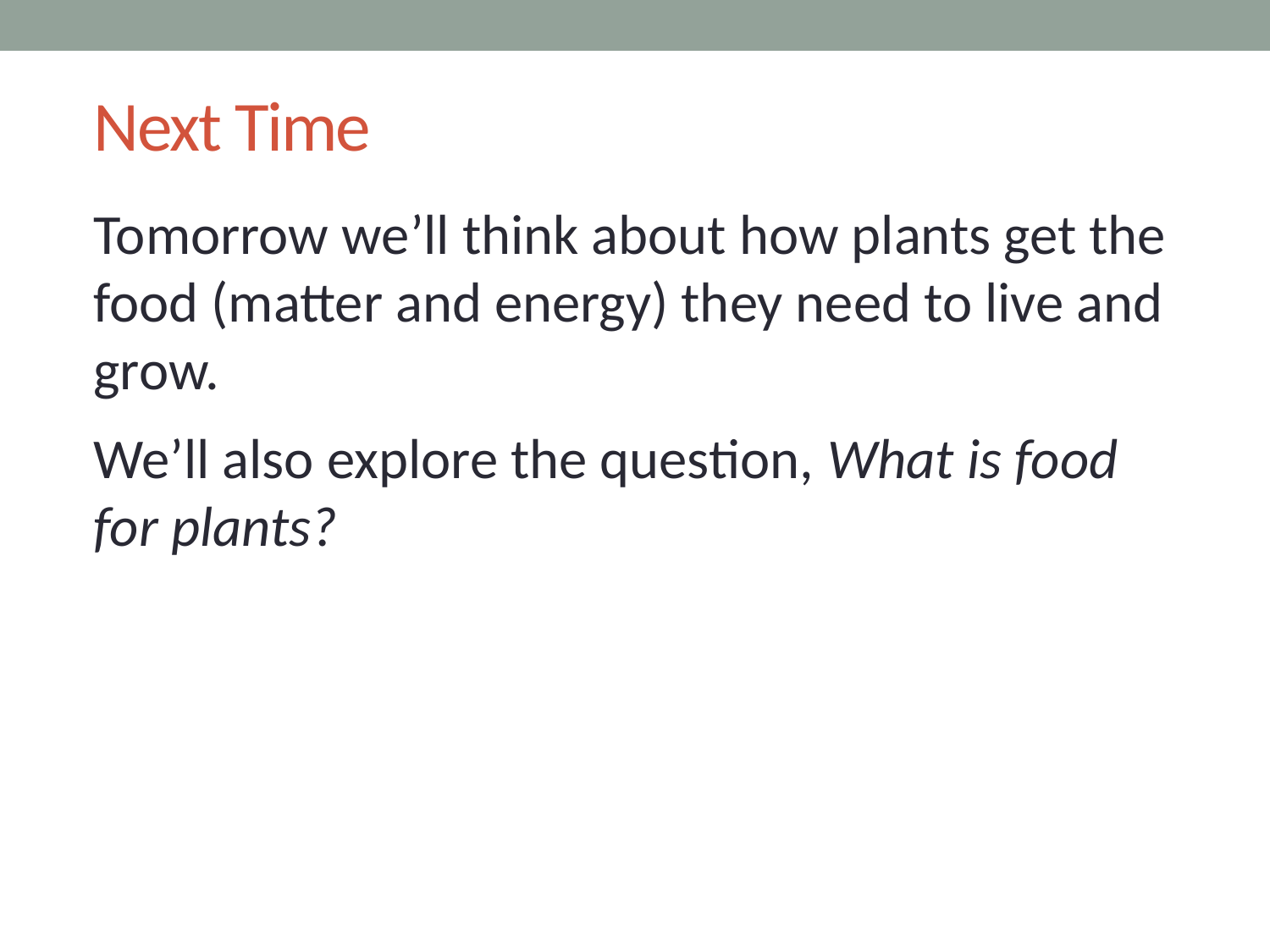

# Next Time
Tomorrow we’ll think about how plants get the food (matter and energy) they need to live and grow.
We’ll also explore the question, What is food for plants?